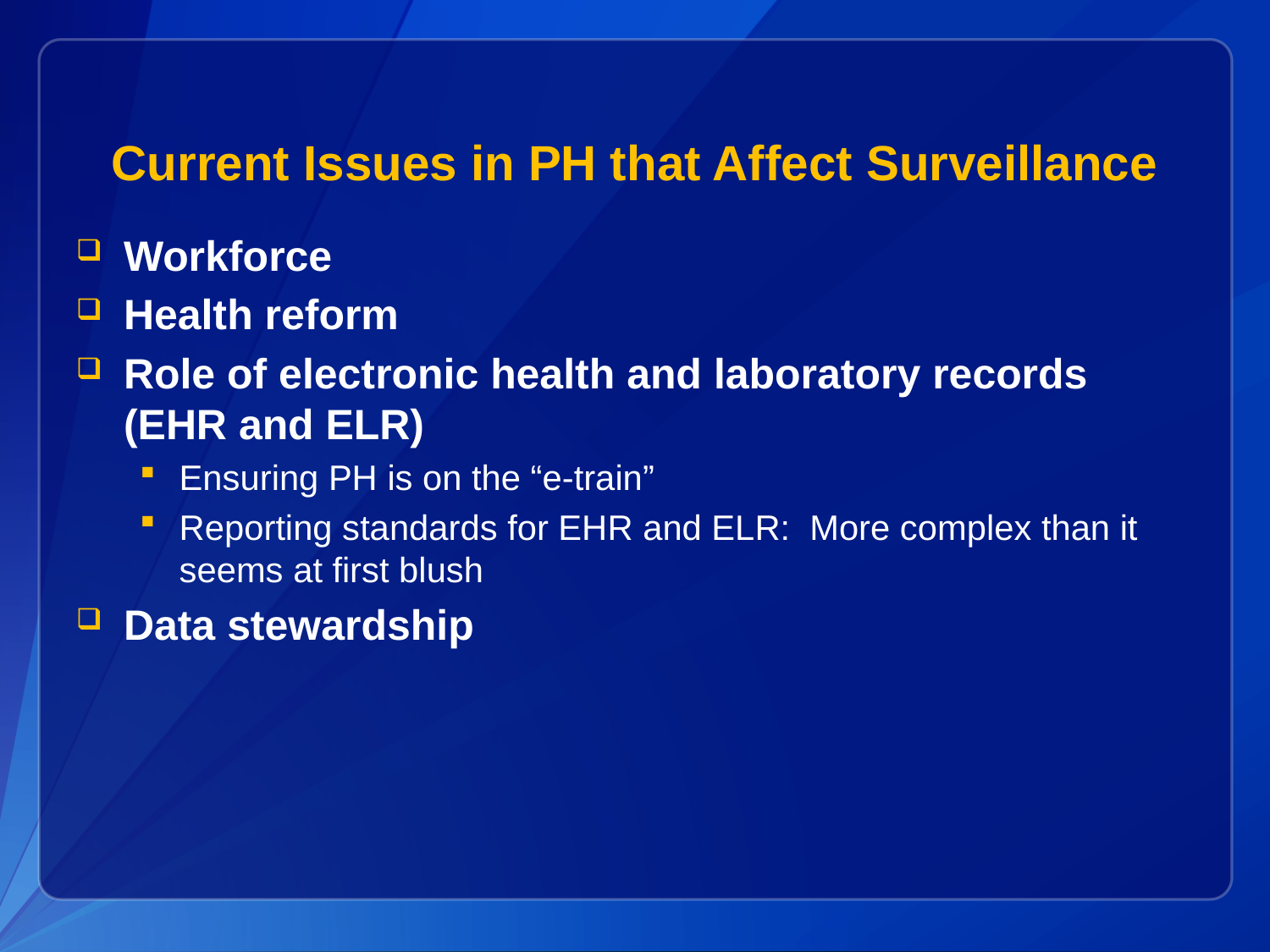

# Current Issues in PH that Affect Surveillance
Workforce
Health reform
Role of electronic health and laboratory records (EHR and ELR)
Ensuring PH is on the “e-train”
Reporting standards for EHR and ELR:  More complex than it seems at first blush
Data stewardship